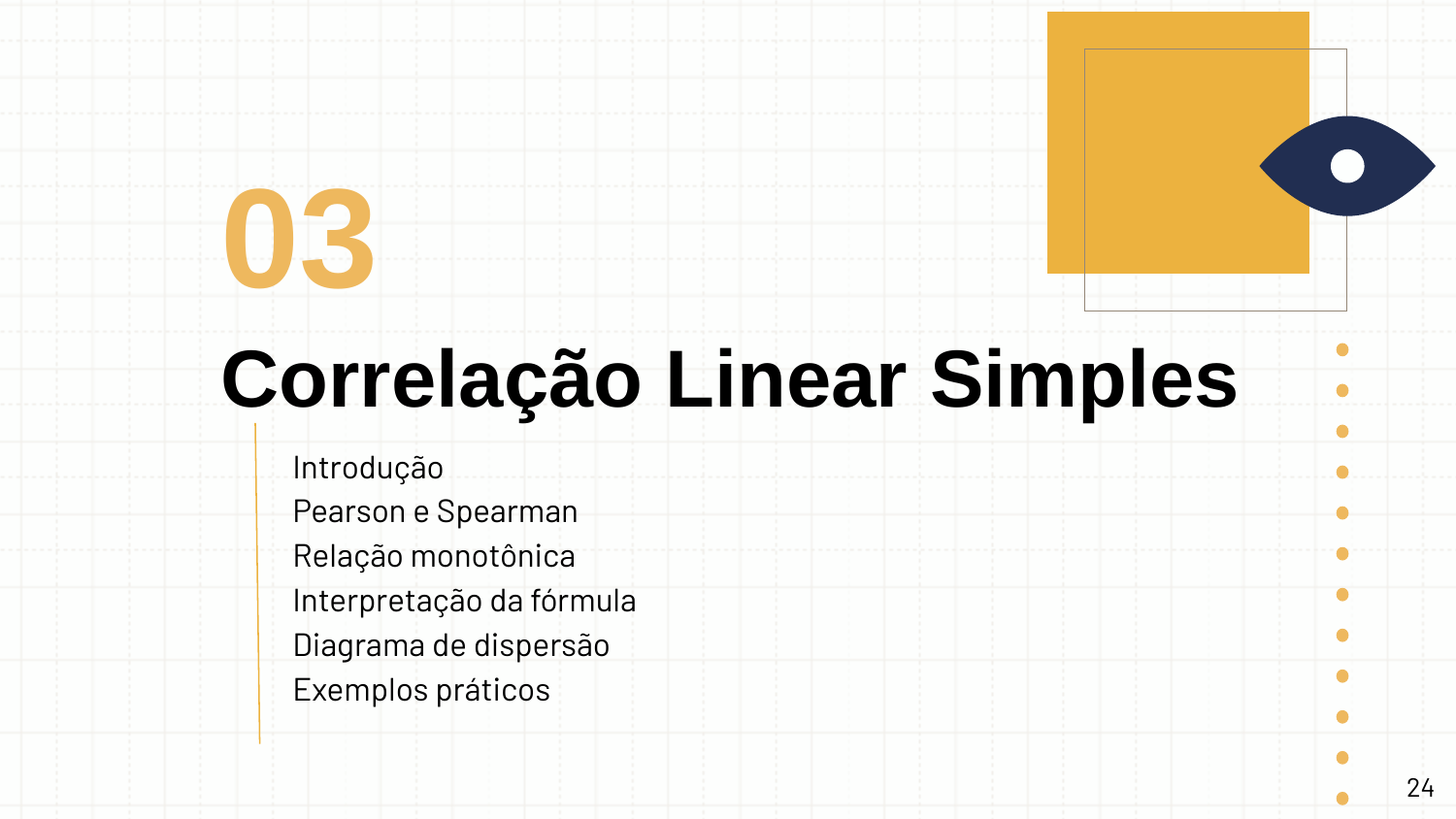

03
# Correlação Linear Simples
Introdução
Pearson e Spearman
Relação monotônica
Interpretação da fórmula
Diagrama de dispersão
Exemplos práticos

24